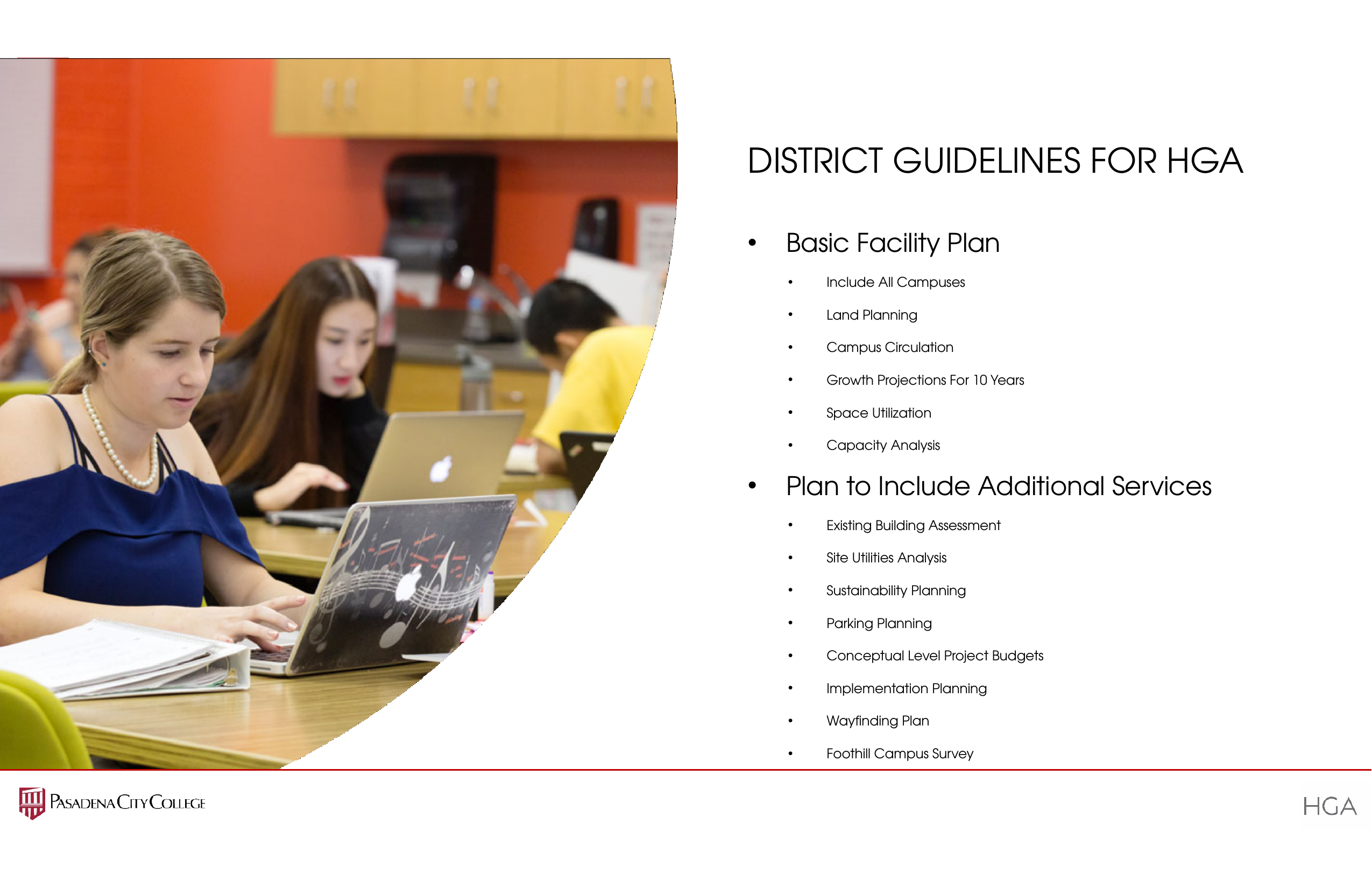

# DISTRICT GUIDELINES FOR HGA
Basic Facility Plan
Include All Campuses
Land Planning
Campus Circulation
Growth Projections For 10 Years
Space Utilization
Capacity Analysis
Plan to Include Additional Services
Existing Building Assessment
Site Utilities Analysis
Sustainability Planning
Parking Planning
Conceptual Level Project Budgets
Implementation Planning
Wayfinding Plan
Foothill Campus Survey